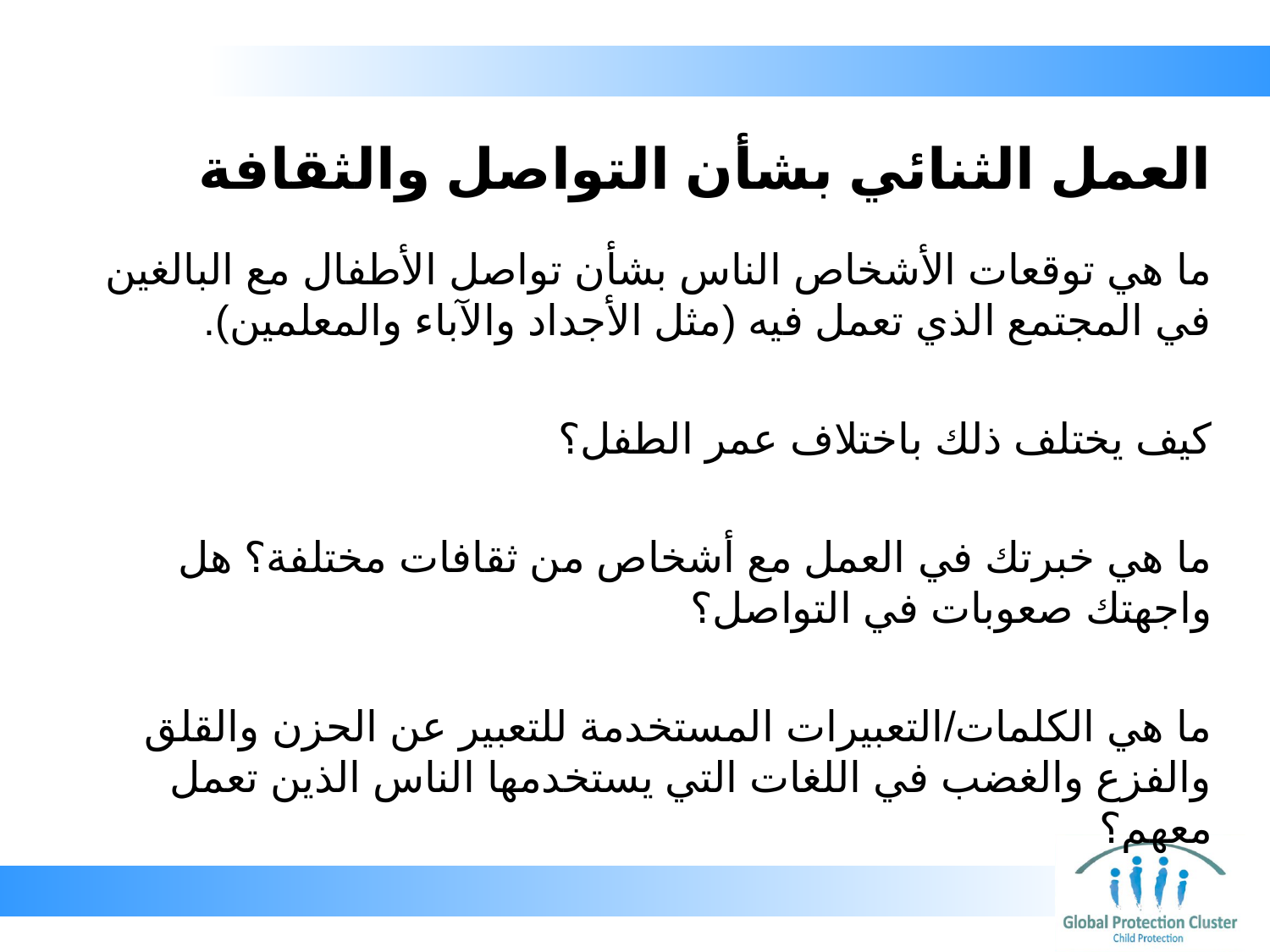

# العمل الثنائي بشأن التواصل والثقافة
ما هي توقعات الأشخاص الناس بشأن تواصل الأطفال مع البالغين في المجتمع الذي تعمل فيه (مثل الأجداد والآباء والمعلمين).

كيف يختلف ذلك باختلاف عمر الطفل؟

ما هي خبرتك في العمل مع أشخاص من ثقافات مختلفة؟ هل واجهتك صعوبات في التواصل؟

ما هي الكلمات/التعبيرات المستخدمة للتعبير عن الحزن والقلق والفزع والغضب في اللغات التي يستخدمها الناس الذين تعمل معهم؟